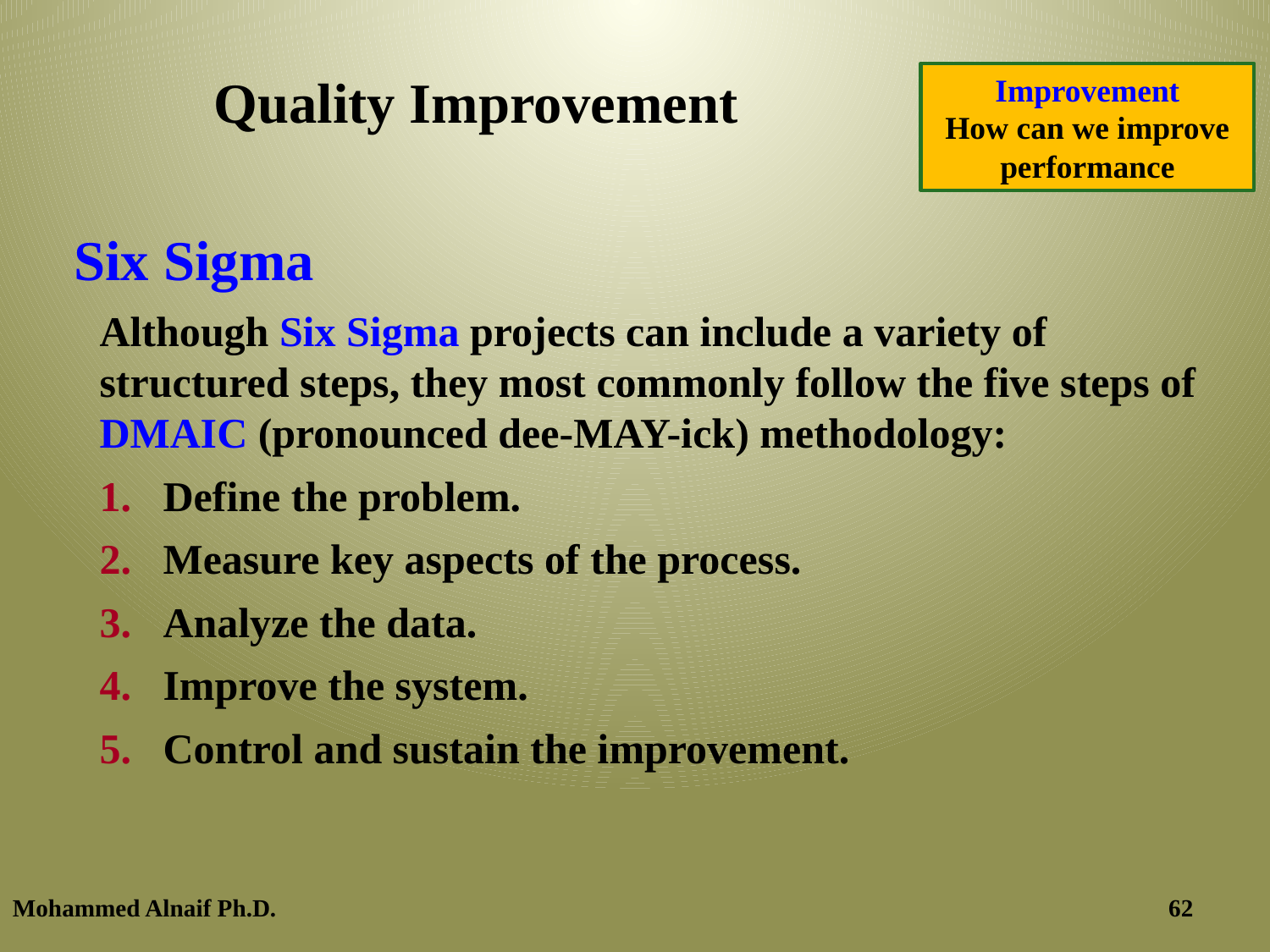

# Quality Improvement
Improvement
How can we improve performance
Six Sigma
Although Six Sigma projects can include a variety of structured steps, they most commonly follow the five steps of DMAIC (pronounced dee-MAY-ick) methodology:
Define the problem.
Measure key aspects of the process.
Analyze the data.
Improve the system.
Control and sustain the improvement.

Mohammed Alnaif Ph.D.
11/20/2016
62